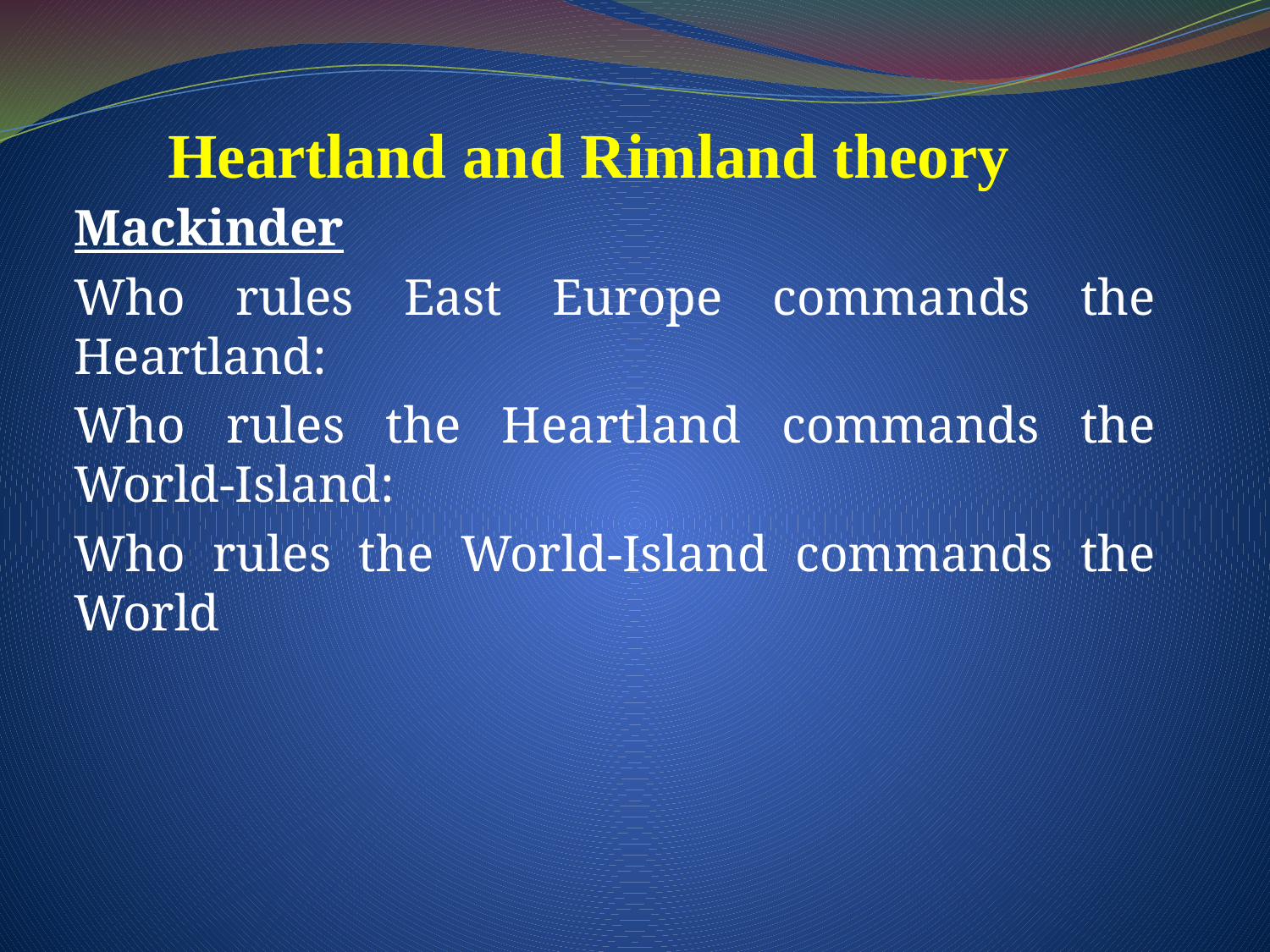

# Heartland and Rimland theory
Mackinder
Who rules East Europe commands the Heartland:
Who rules the Heartland commands the World-Island:
Who rules the World-Island commands the World